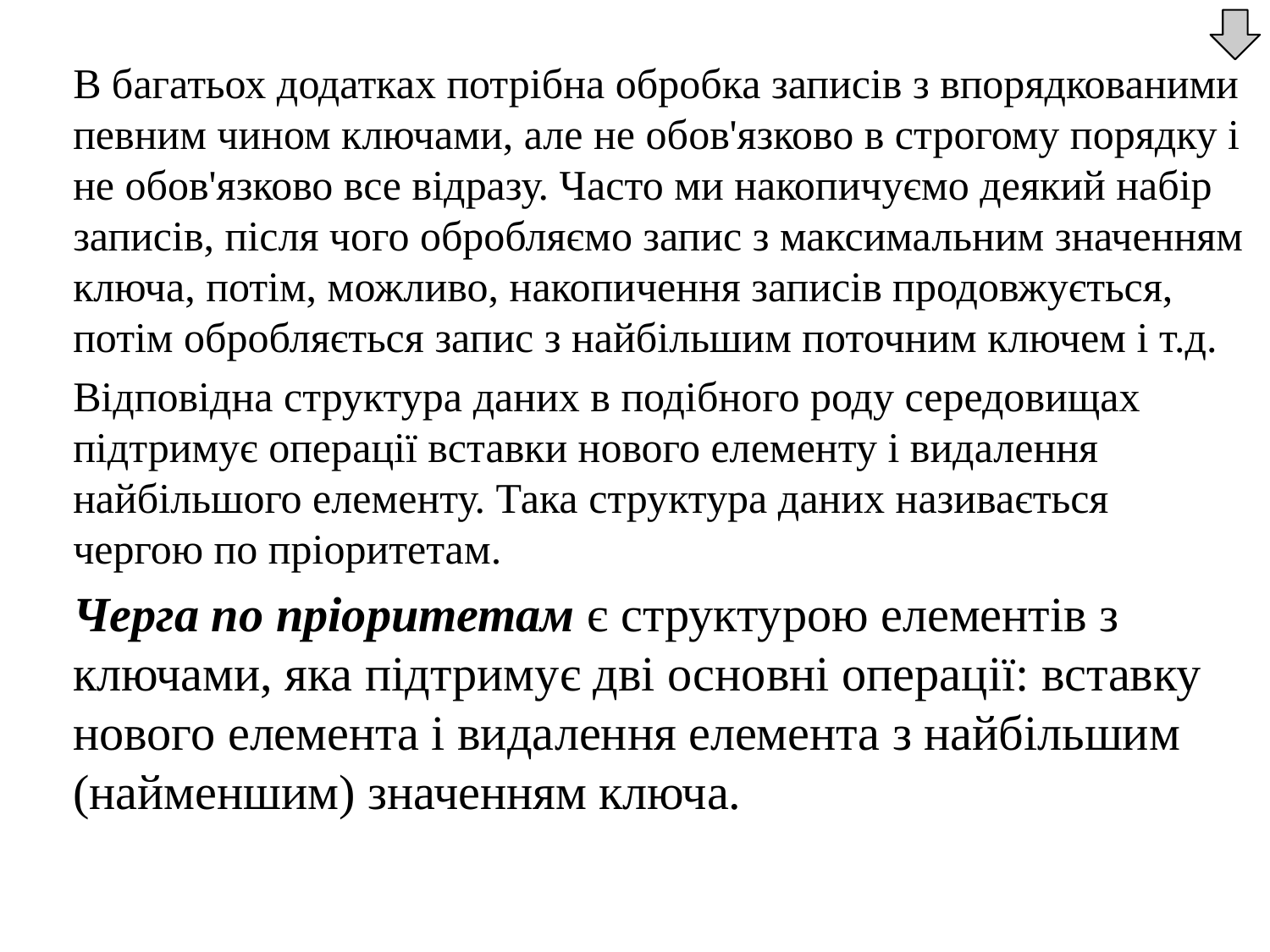

В багатьох додатках потрібна обробка записів з впорядкованими певним чином ключами, але не обов'язково в строгому порядку і не обов'язково все відразу. Часто ми накопичуємо деякий набір записів, після чого обробляємо запис з максимальним значенням ключа, потім, можливо, накопичення записів продовжується, потім обробляється запис з найбільшим поточним ключем і т.д.
	Відповідна структура даних в подібного роду середовищах підтримує операції вставки нового елементу і видалення найбільшого елементу. Така структура даних називається чергою по пріоритетам.
	Черга по пріоритетам є структурою елементів з ключами, яка підтримує дві основні операції: вставку нового елемента і видалення елемента з найбільшим (найменшим) значенням ключа.